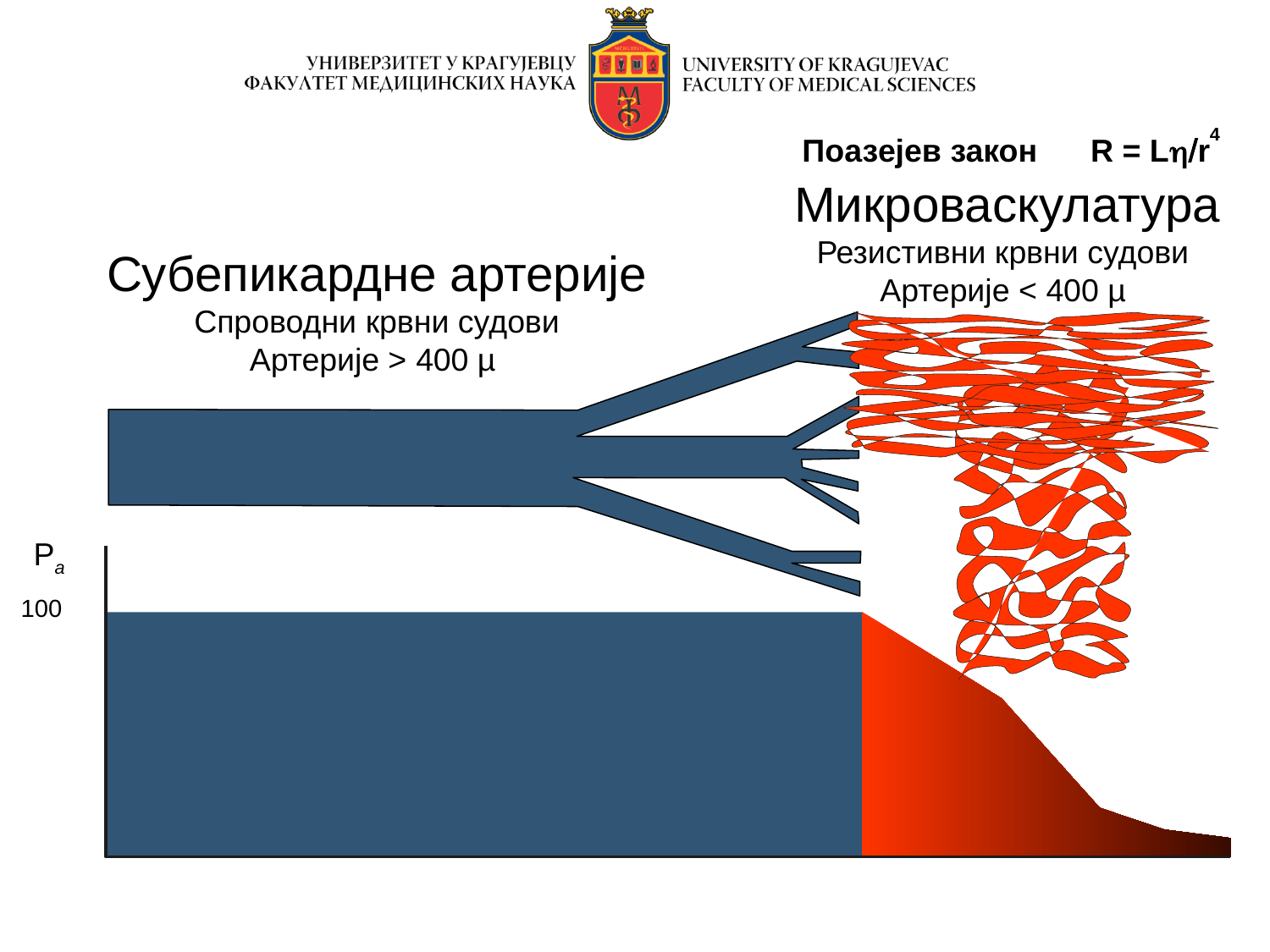

Поазејев закон      R = Lη/r4
Микроваскулатура
Резистивни крвни судови
Артерије < 400 µ
Субепикардне артерије
Спроводни крвни судови
Артерије > 400 µ

Pa
100